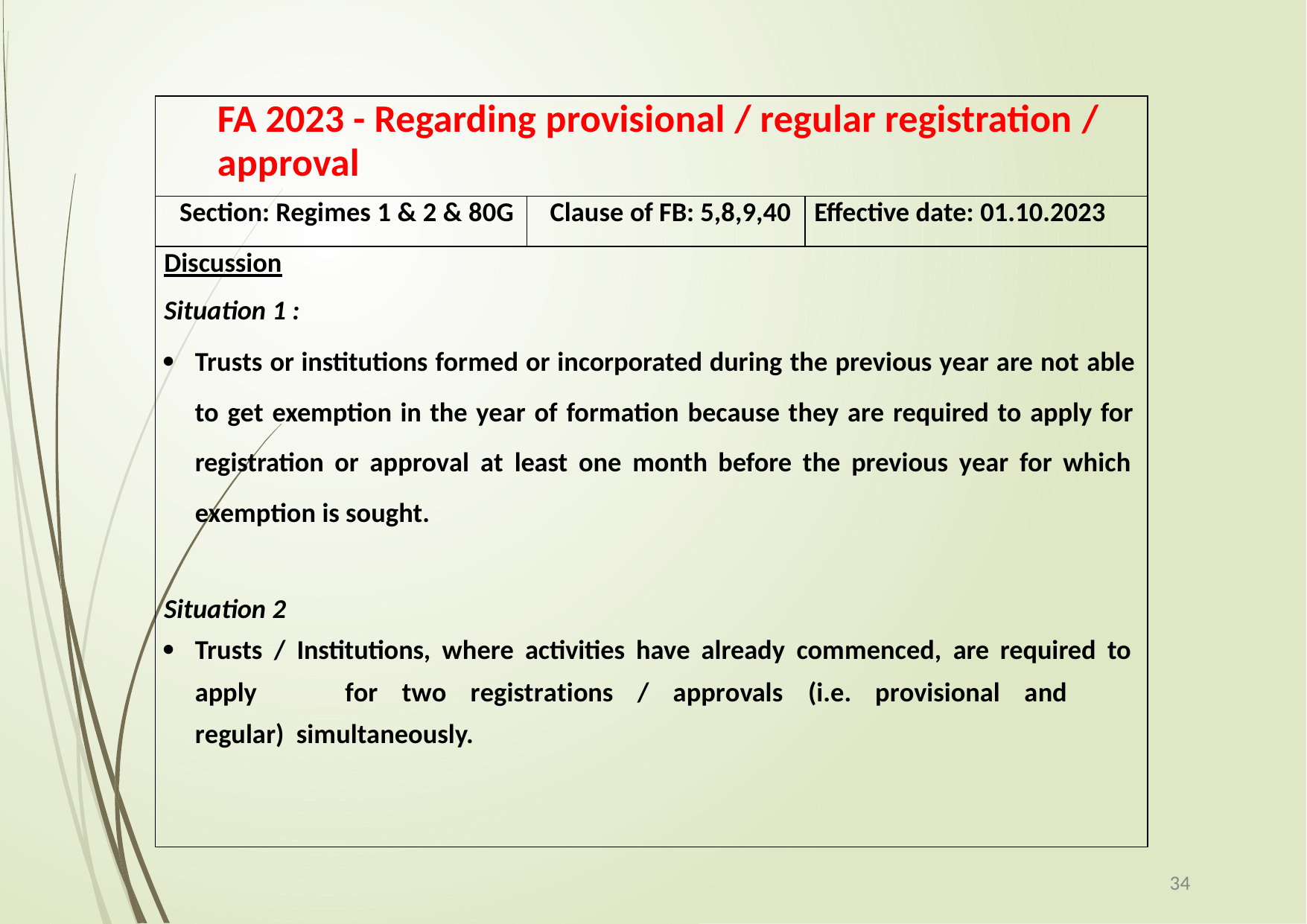

| FA 2023 - Regarding provisional / regular registration / approval |  |  |
| --- | --- | --- |
| Section: Regimes 1 & 2 & 80G | Clause of FB: 5,8,9,40 | Effective date: 01.10.2023 |
| Discussion Situation 1 : Trusts or institutions formed or incorporated during the previous year are not able to get exemption in the year of formation because they are required to apply for registration or approval at least one month before the previous year for which exemption is sought. Situation 2 Trusts / Institutions, where activities have already commenced, are required to apply for two registrations / approvals (i.e. provisional and regular) simultaneously. |  |  |
34